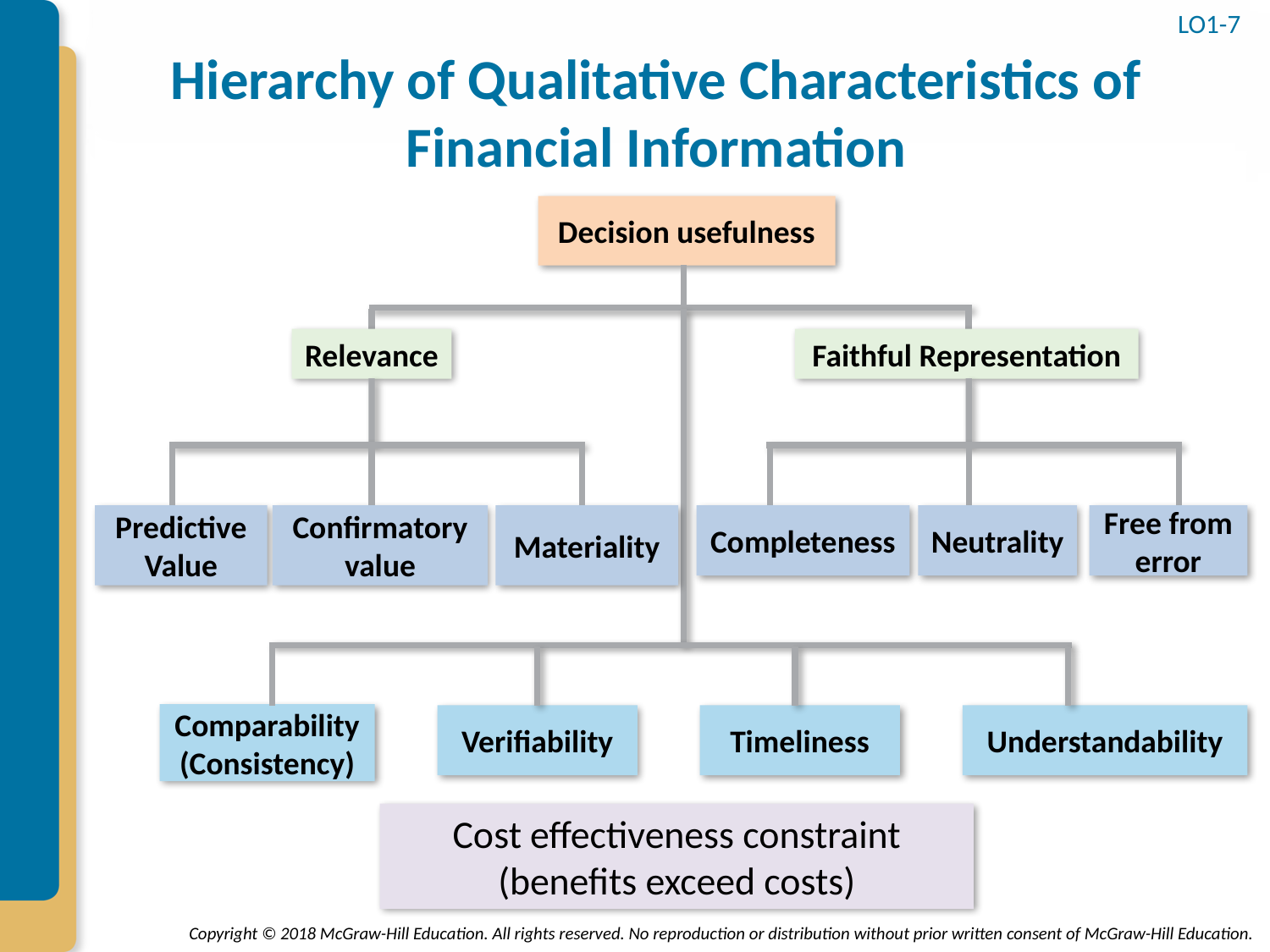

LO1-7
# Hierarchy of Qualitative Characteristics of Financial Information
Decision usefulness
Relevance
Faithful Representation
Materiality
Completeness
Neutrality
Free from error
Predictive Value
Confirmatory value
Comparability
(Consistency)
Verifiability
Timeliness
Understandability
Cost effectiveness constraint
(benefits exceed costs)